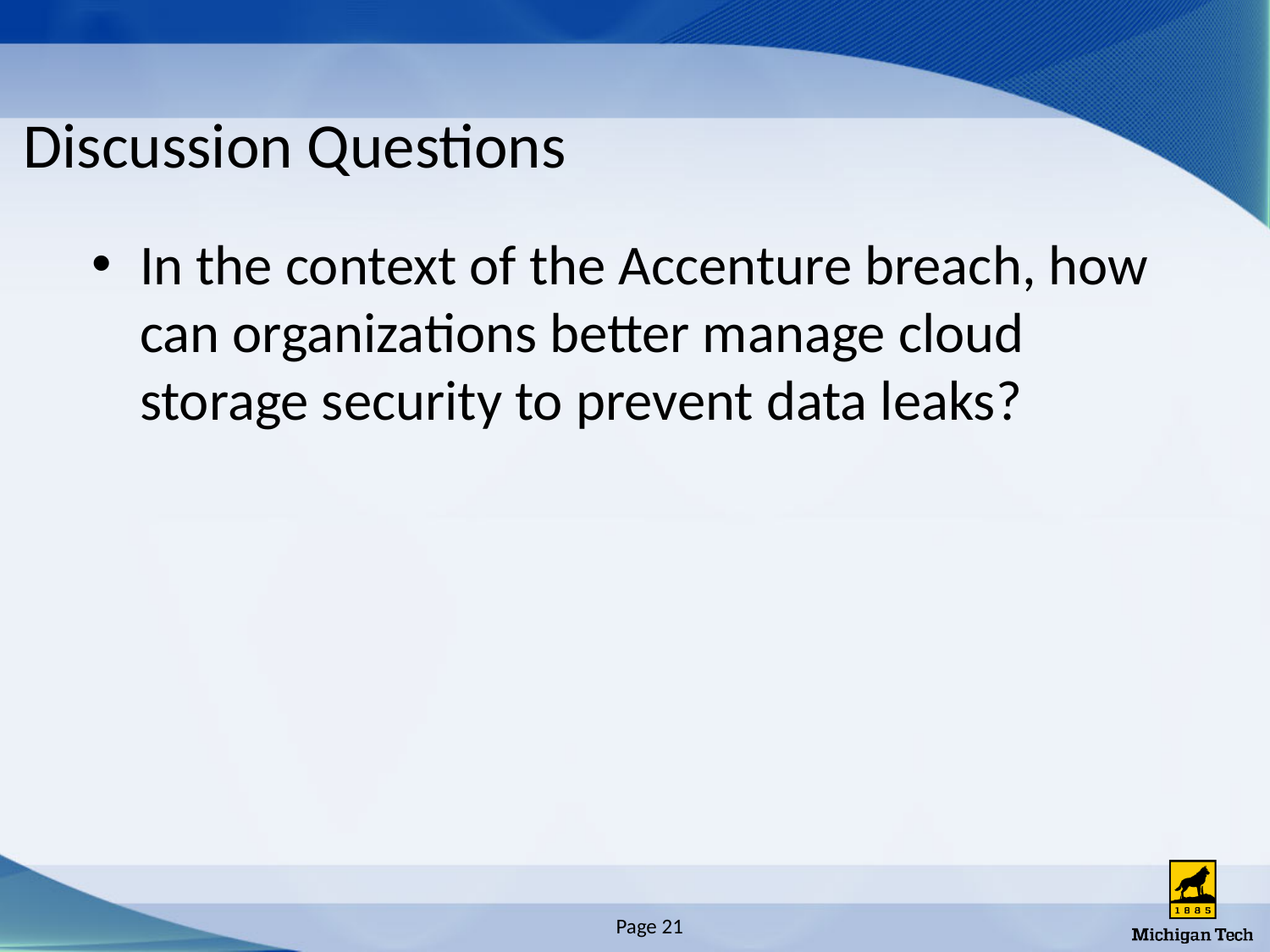

# Discussion Questions
In the context of the Accenture breach, how can organizations better manage cloud storage security to prevent data leaks?